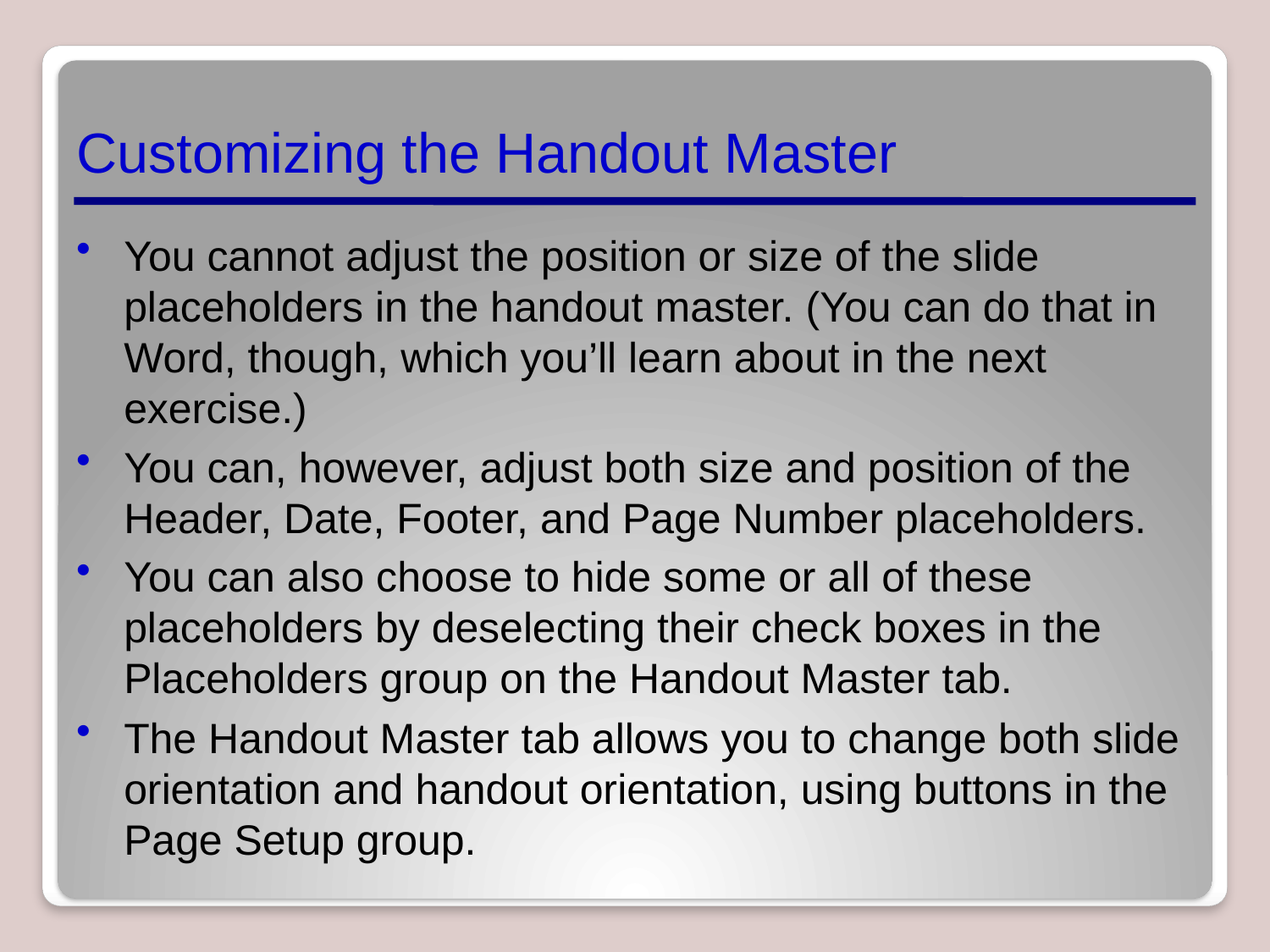

# Customizing the Handout Master
You cannot adjust the position or size of the slide placeholders in the handout master. (You can do that in Word, though, which you’ll learn about in the next exercise.)
You can, however, adjust both size and position of the Header, Date, Footer, and Page Number placeholders.
You can also choose to hide some or all of these placeholders by deselecting their check boxes in the Placeholders group on the Handout Master tab.
The Handout Master tab allows you to change both slide orientation and handout orientation, using buttons in the Page Setup group.